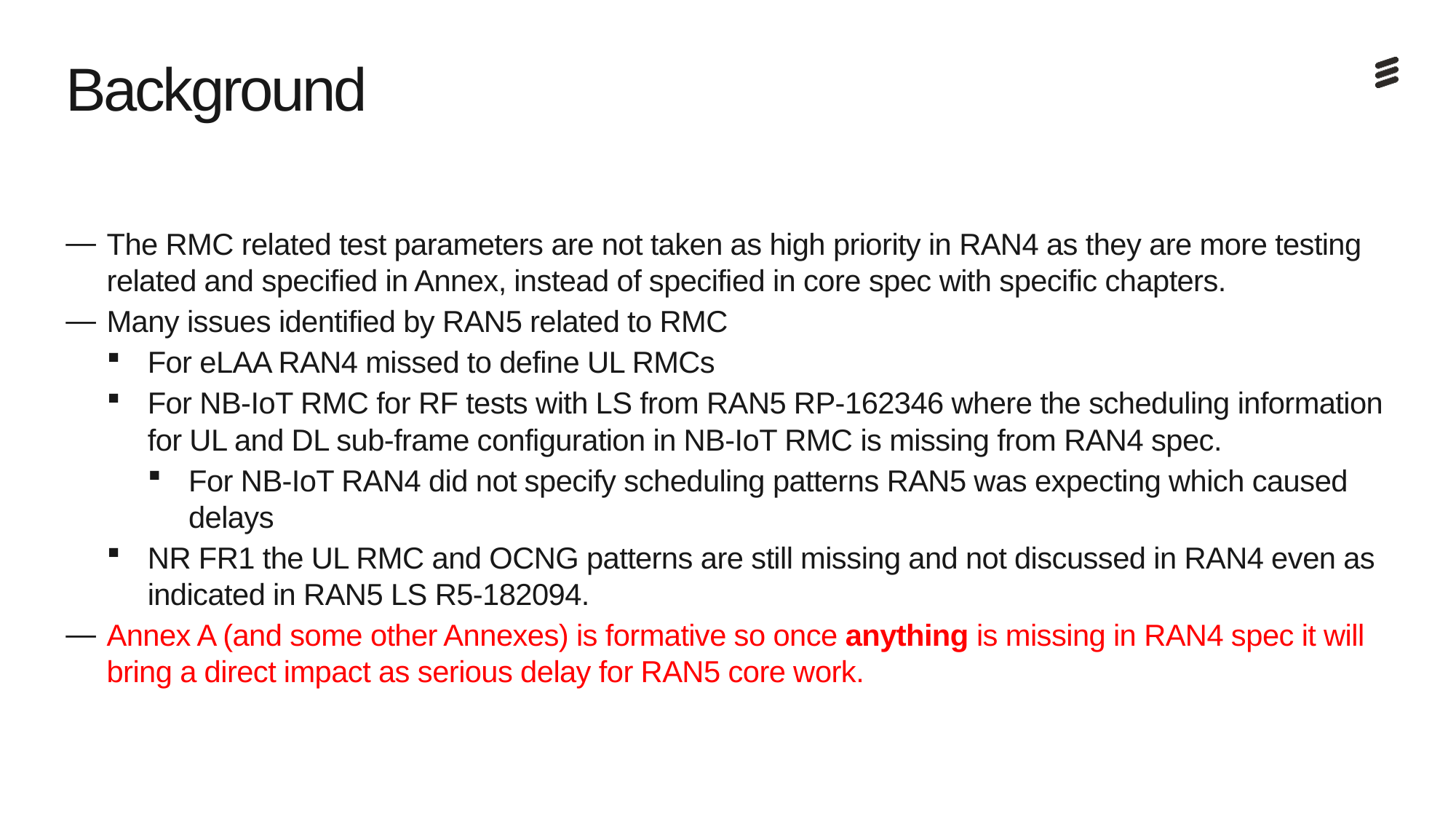

# Background
The RMC related test parameters are not taken as high priority in RAN4 as they are more testing related and specified in Annex, instead of specified in core spec with specific chapters.
Many issues identified by RAN5 related to RMC
For eLAA RAN4 missed to define UL RMCs
For NB-IoT RMC for RF tests with LS from RAN5 RP-162346 where the scheduling information for UL and DL sub-frame configuration in NB-IoT RMC is missing from RAN4 spec.
For NB-IoT RAN4 did not specify scheduling patterns RAN5 was expecting which caused delays
NR FR1 the UL RMC and OCNG patterns are still missing and not discussed in RAN4 even as indicated in RAN5 LS R5-182094.
Annex A (and some other Annexes) is formative so once anything is missing in RAN4 spec it will bring a direct impact as serious delay for RAN5 core work.